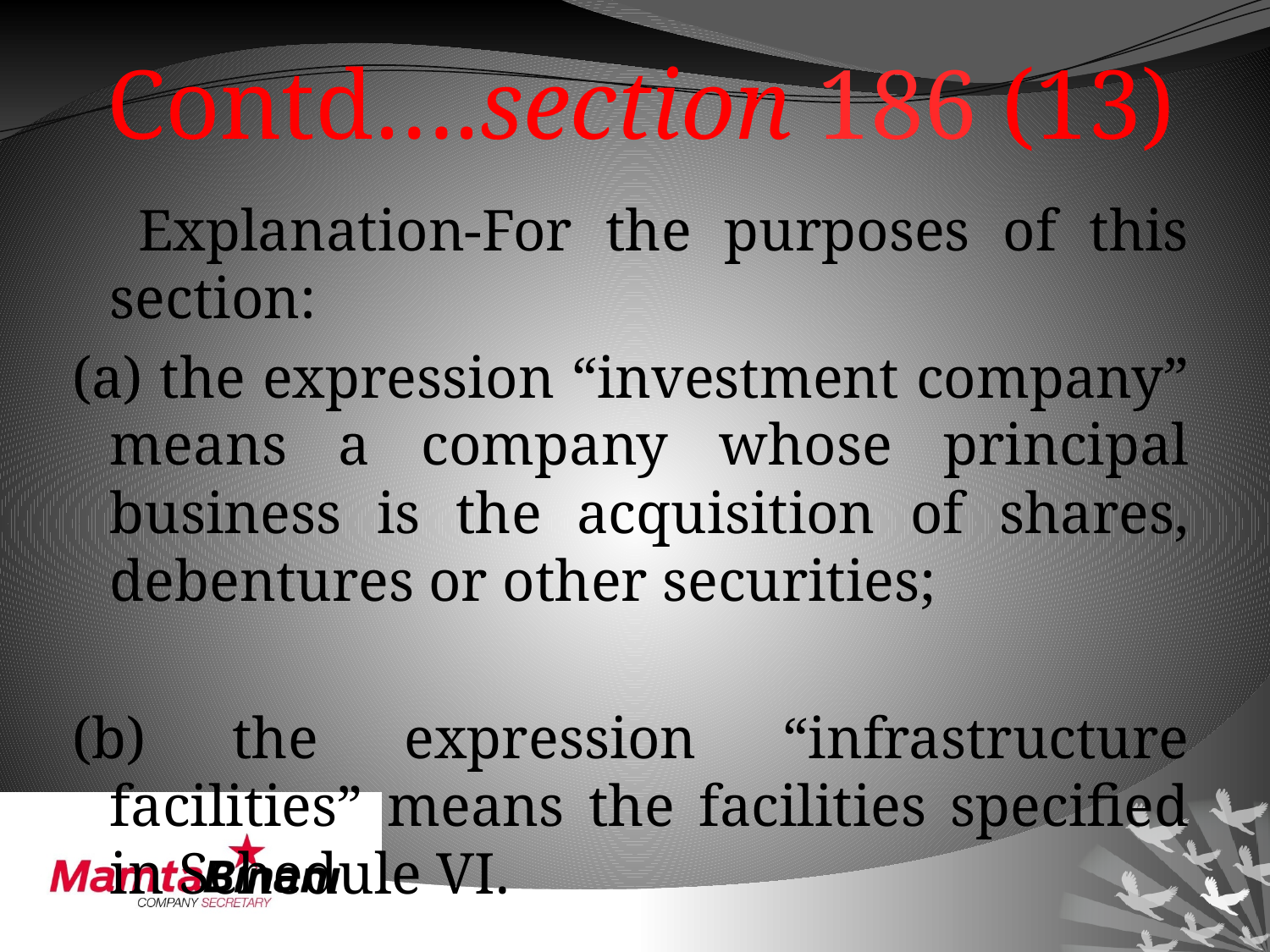

# Contd….section 186 (13)
  Explanation-For the purposes of this section:
(a) the expression “investment company” means a company whose principal business is the acquisition of shares, debentures or other securities;

(b) the expression “infrastructure facilities” means the facilities specified in Schedule VI.